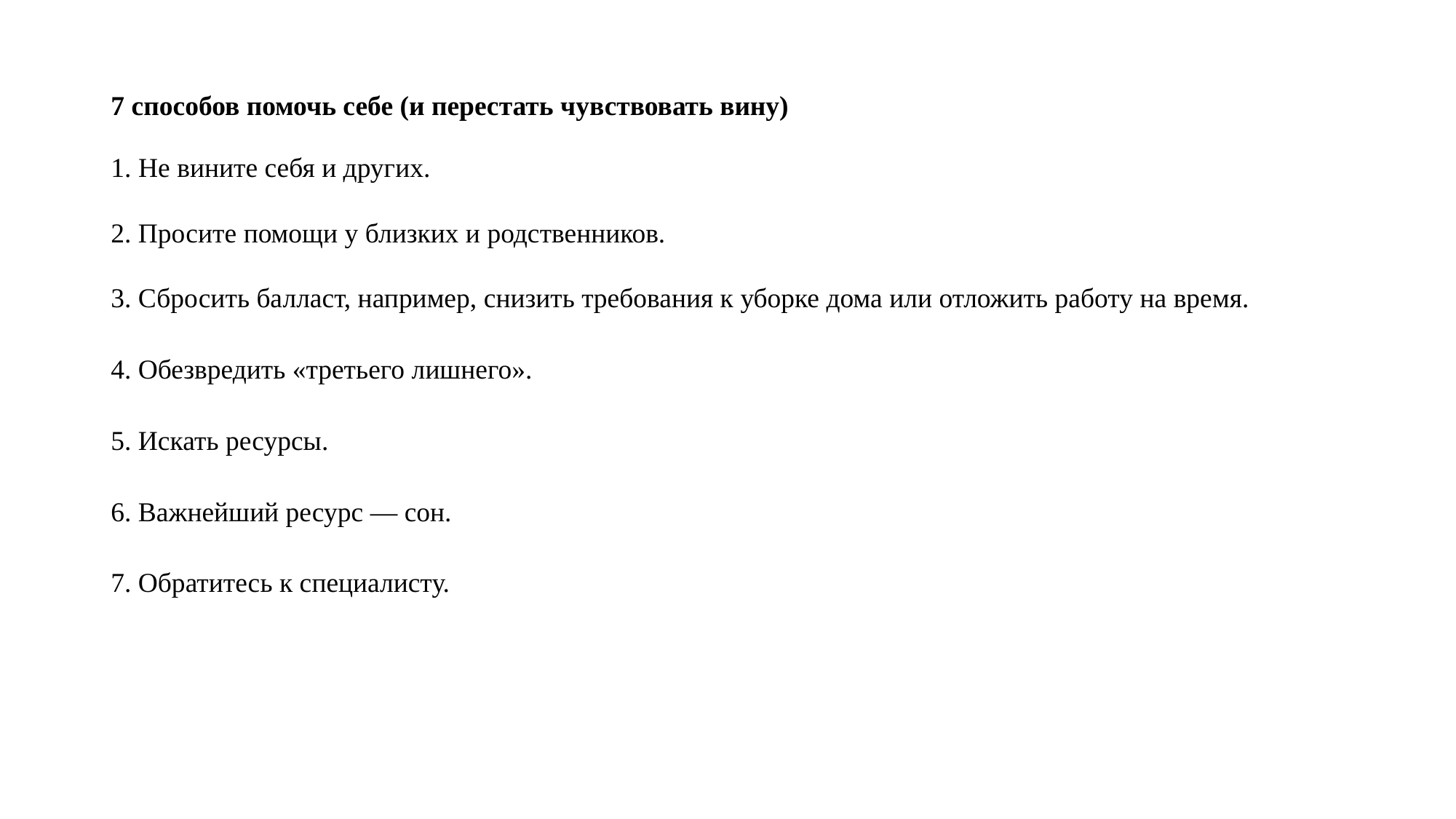

# 7 способов помочь себе (и перестать чувствовать вину)
1. Не вините себя и других.

2. Просите помощи у близких и родственников.
3. Сбросить балласт, например, снизить требования к уборке дома или отложить работу на время.
4. Обезвредить «третьего лишнего».
5. Искать ресурсы.
6. Важнейший ресурс — сон.
7. Обратитесь к специалисту.